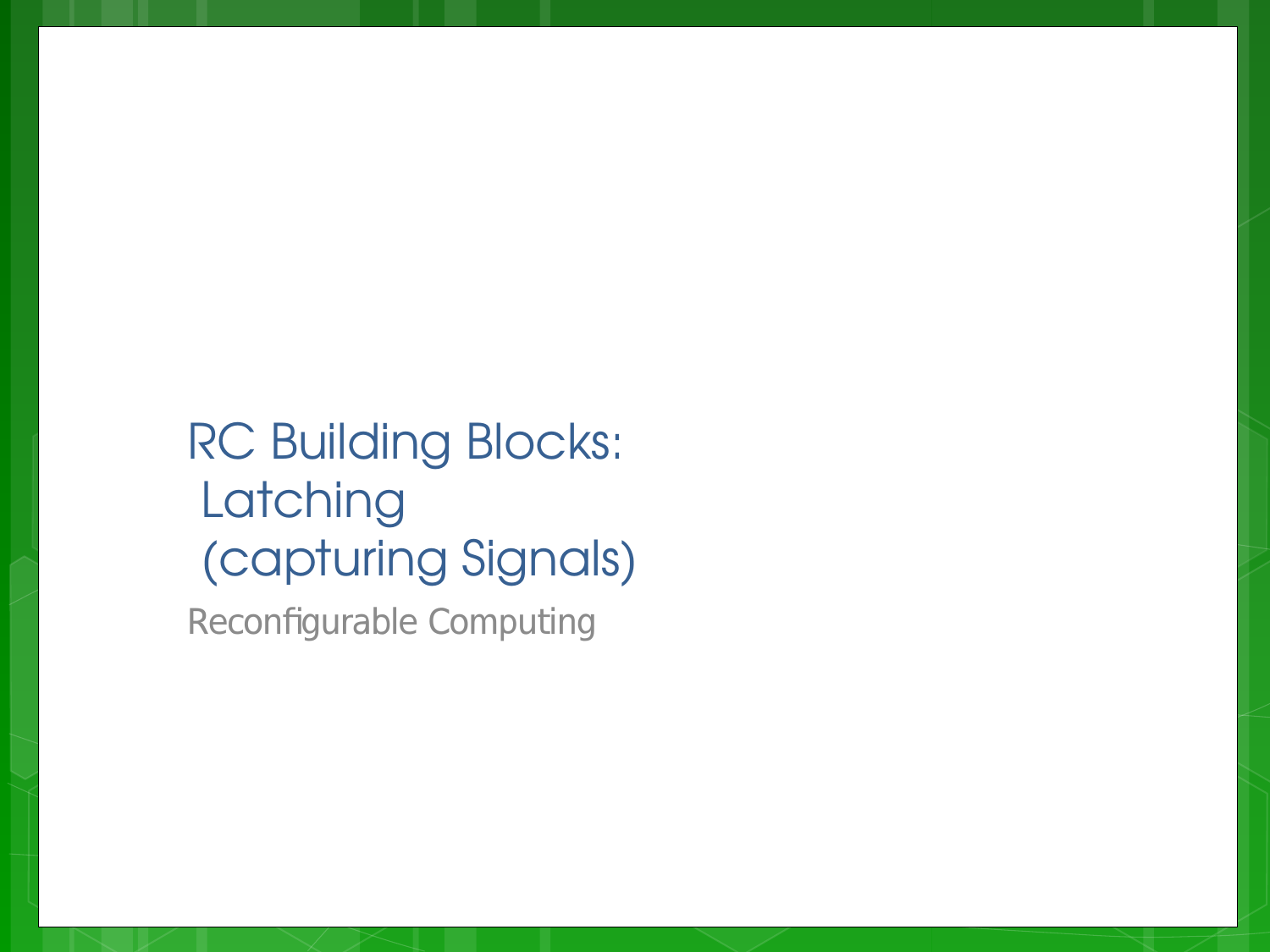

# RC Building Blocks: Latching (capturing Signals)
Reconfigurable Computing